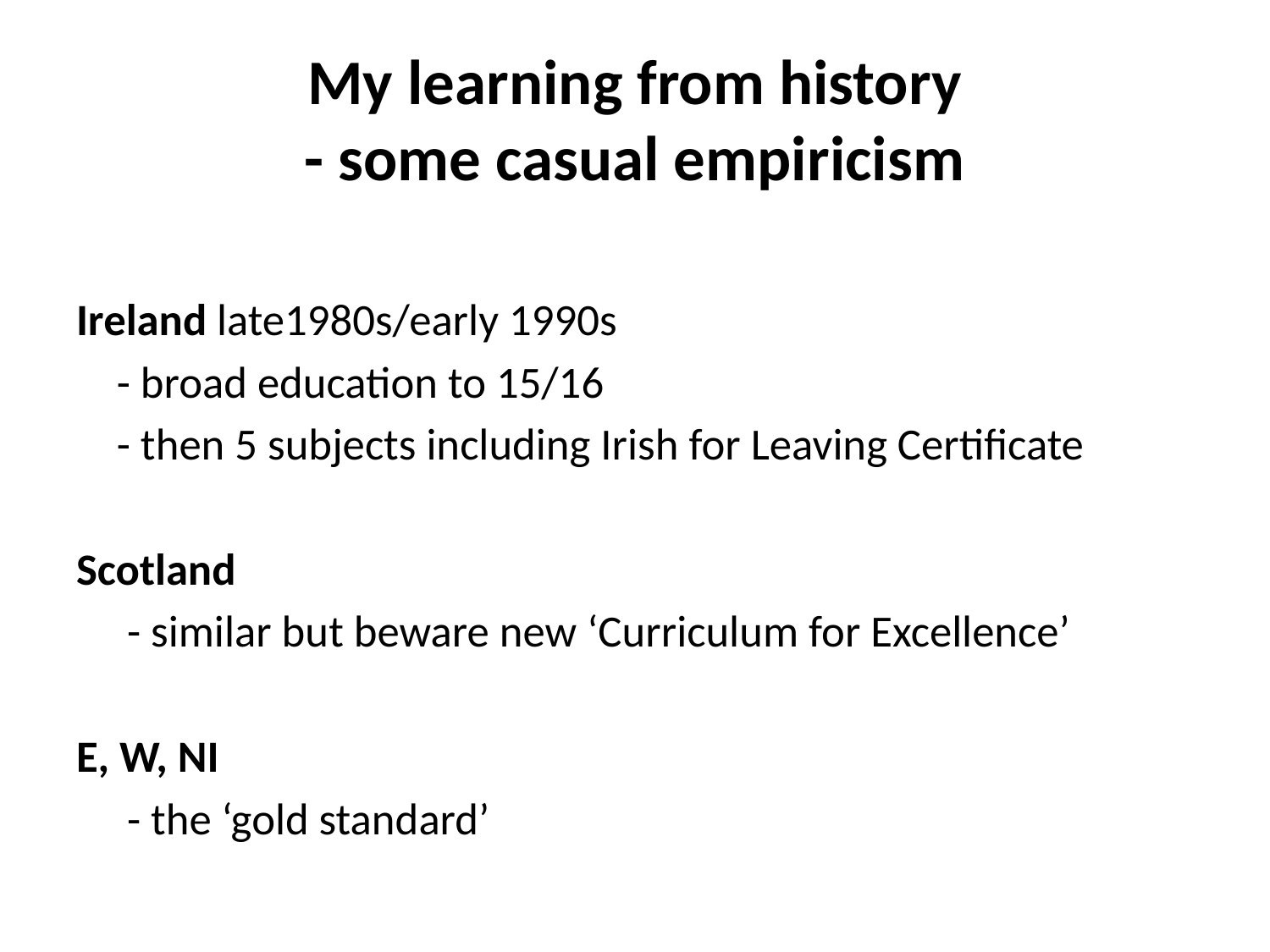

# My learning from history - some casual empiricism

Ireland late1980s/early 1990s
    - broad education to 15/16
    - then 5 subjects including Irish for Leaving Certificate

Scotland
     - similar but beware new ‘Curriculum for Excellence’

E, W, NI
     - the ‘gold standard’